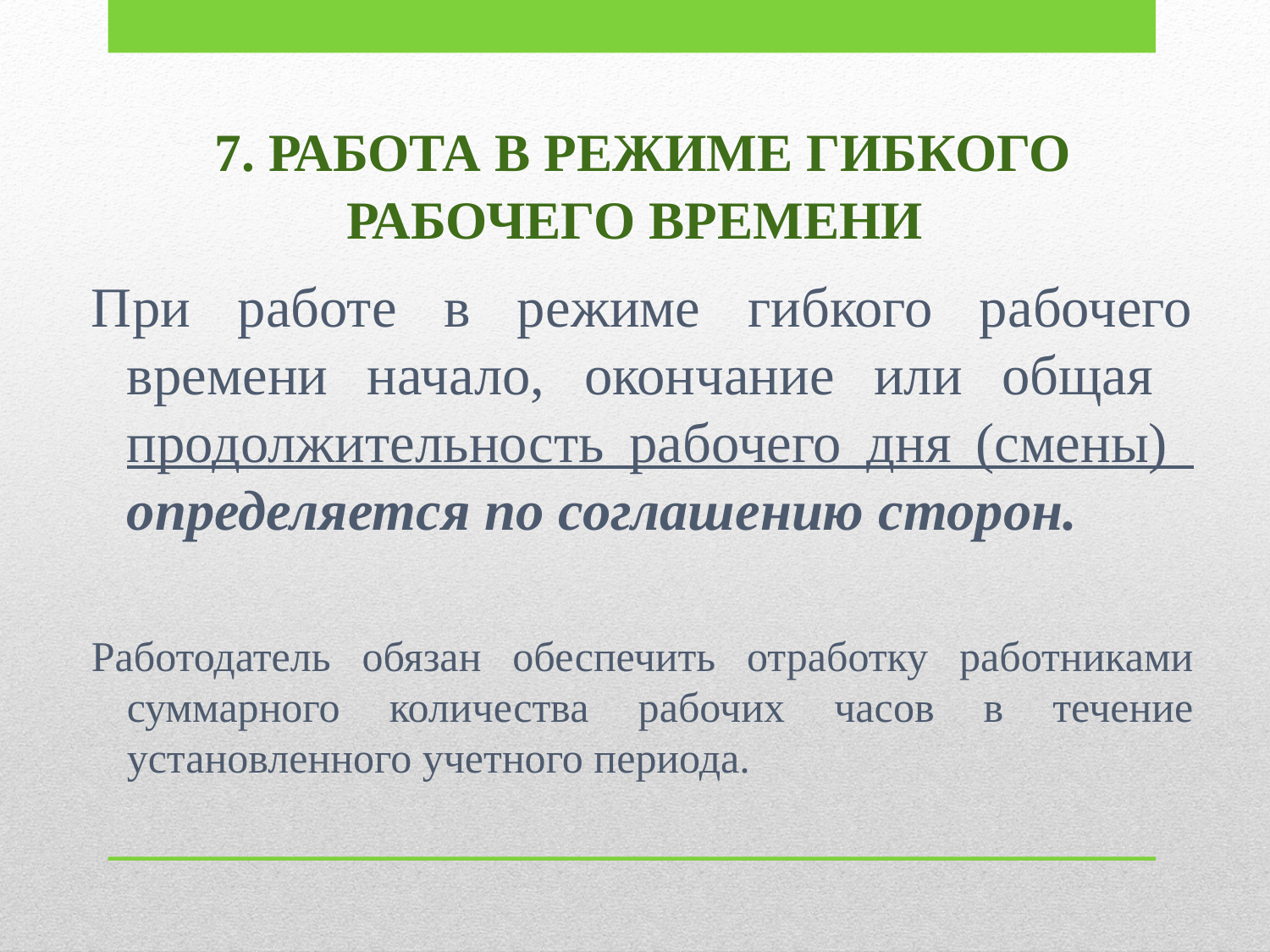

# 7. РАБОТА В РЕЖИМЕ ГИБКОГО РАБОЧЕГО ВРЕМЕНИ
При работе в режиме гибкого рабочего времени начало, окончание или общая  продолжительность рабочего дня (смены)  определяется по соглашению сторон.

Работодатель обязан обеспечить отработку работниками суммарного количества рабочих часов в течение установленного учетного периода.